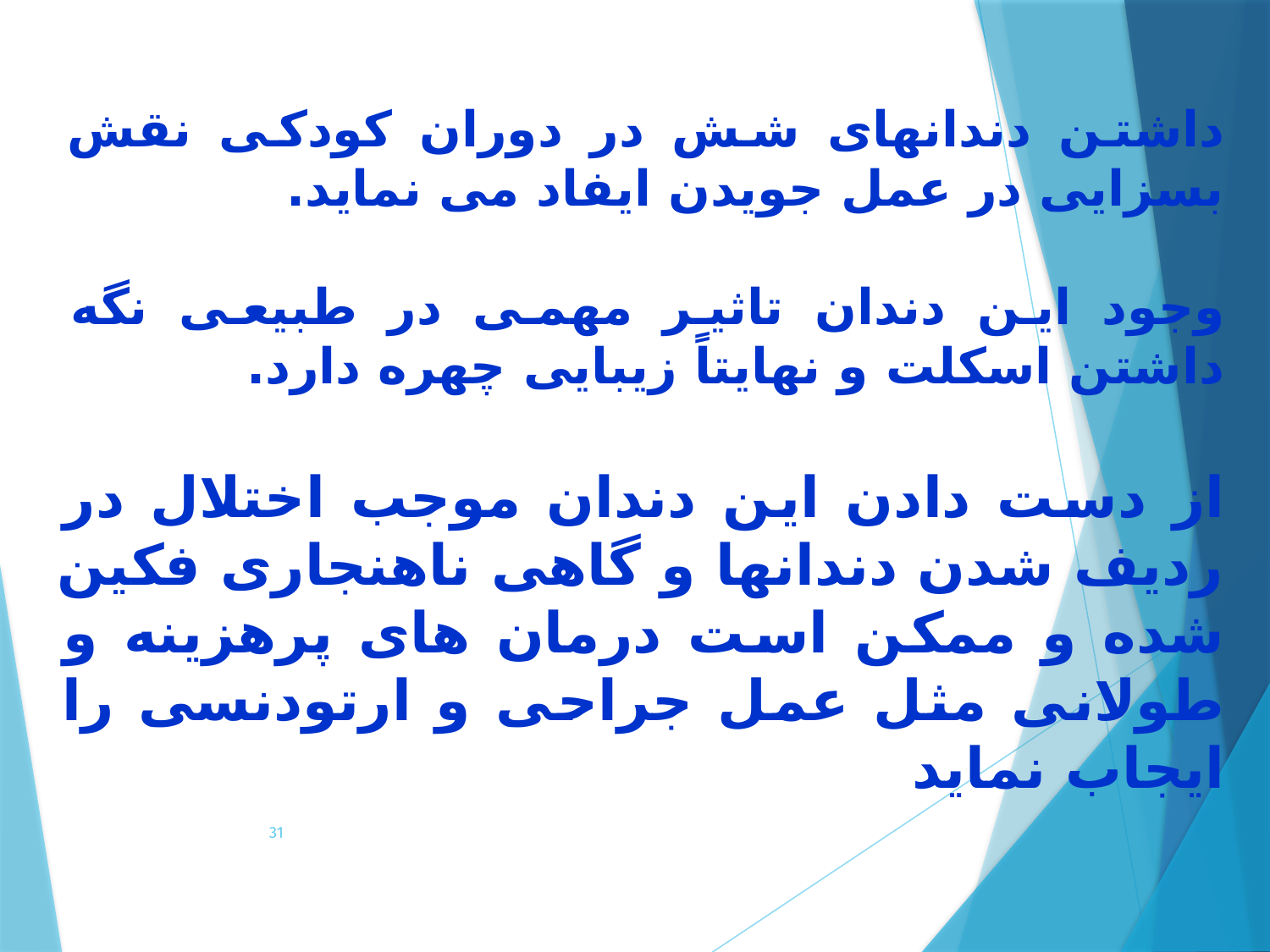

داشتن دندانهای شش در دوران کودکی نقش بسزایی در عمل جویدن ایفاد می نماید.

وجود این دندان تاثیر مهمی در طبیعی نگه داشتن اسکلت و نهایتاً زیبایی چهره دارد.

از دست دادن این دندان موجب اختلال در ردیف شدن دندانها و گاهی ناهنجاری فکین شده و ممکن است درمان های پرهزینه و طولانی مثل عمل جراحی و ارتودنسی را ایجاب نماید
31